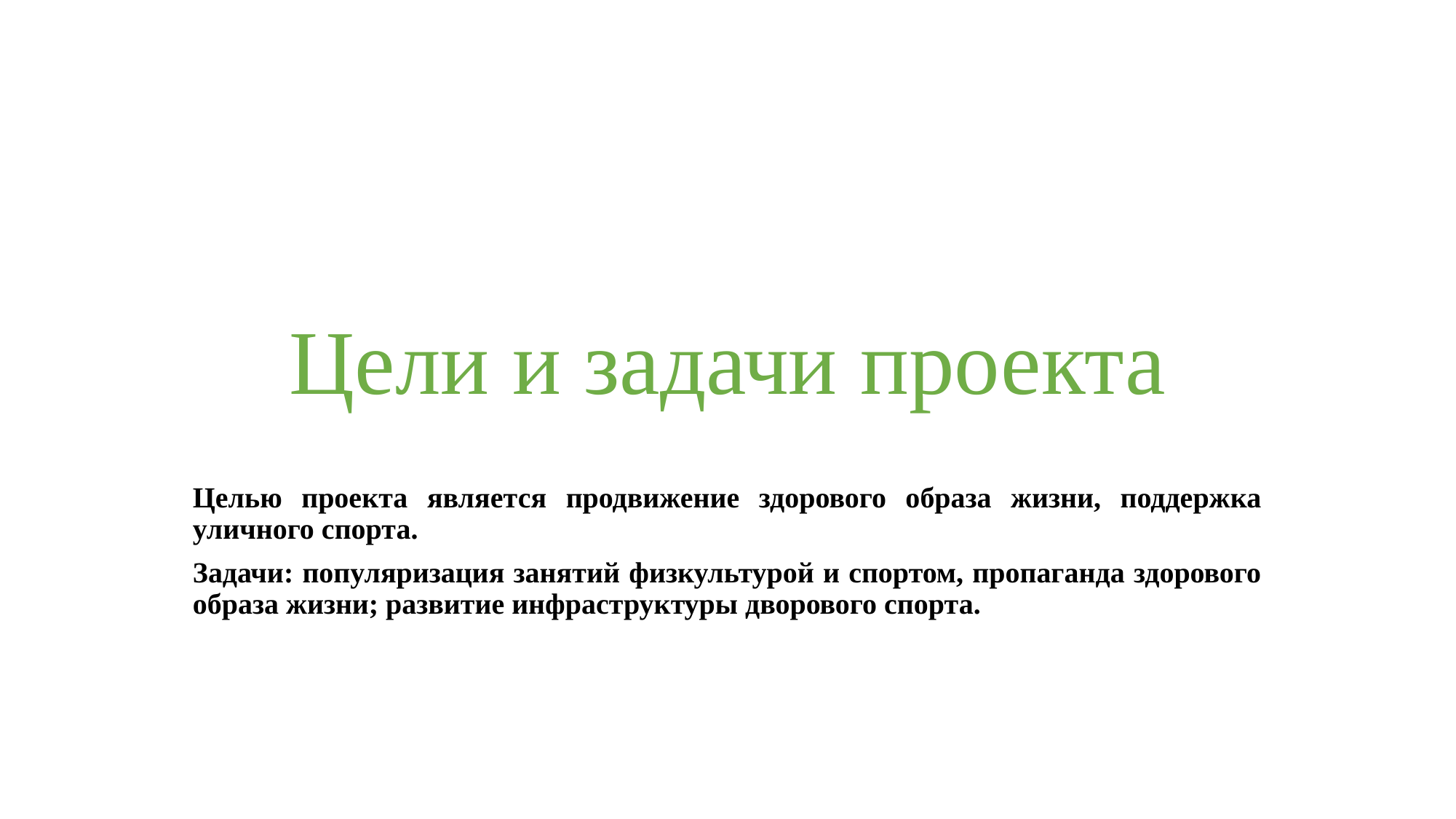

# Цели и задачи проекта

Целью проекта является продвижение здорового образа жизни, поддержка уличного спорта.
Задачи: популяризация занятий физкультурой и спортом, пропаганда здорового образа жизни; развитие инфраструктуры дворового спорта.